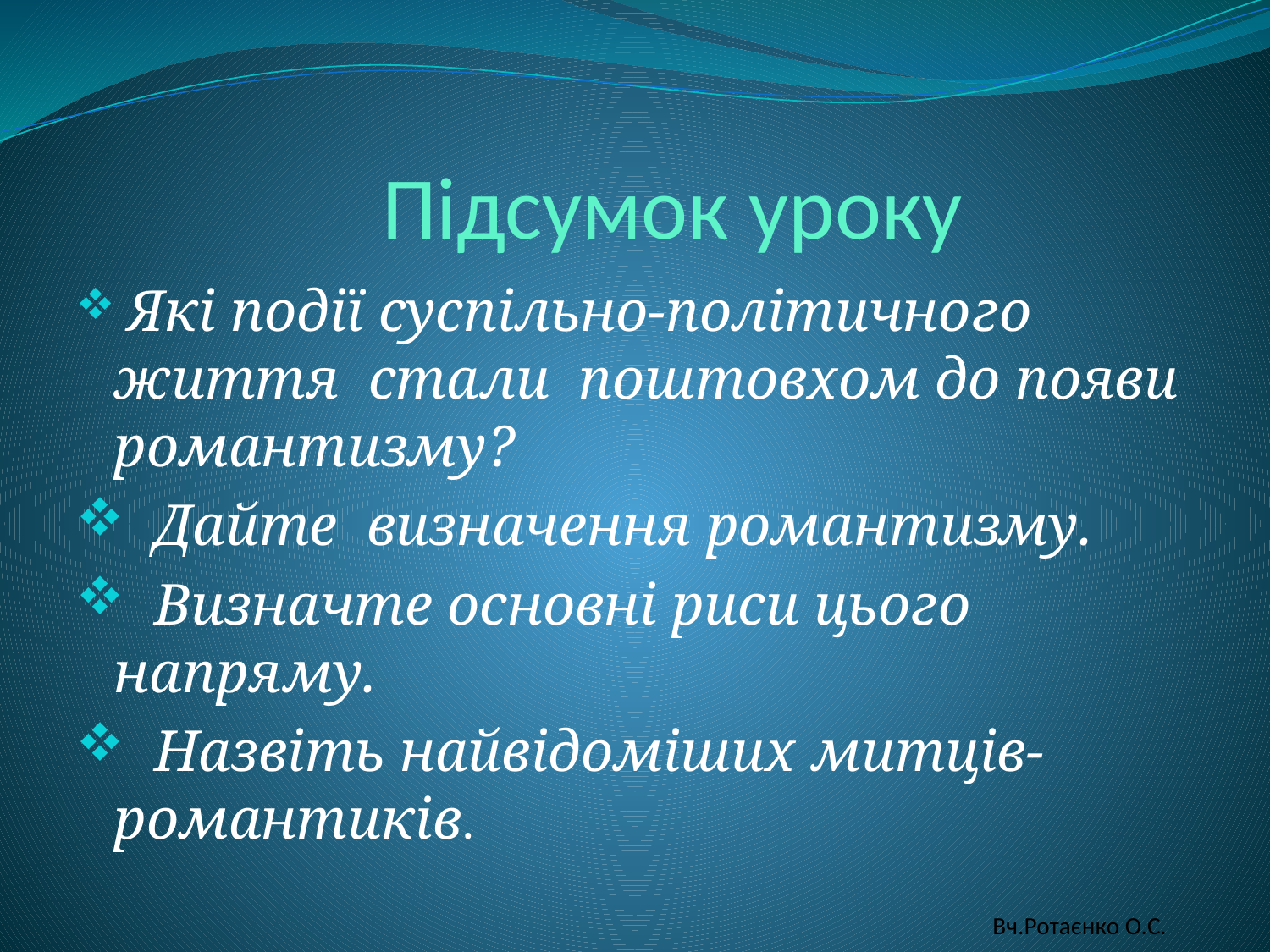

# Підсумок уроку
 Які події суспільно-політичного життя  стали  поштовхом до появи романтизму?
  Дайте  визначення романтизму.
  Визначте основні риси цього напряму.
  Назвіть найвідоміших митців-романтиків.
         Вч.Ротаєнко О.С.